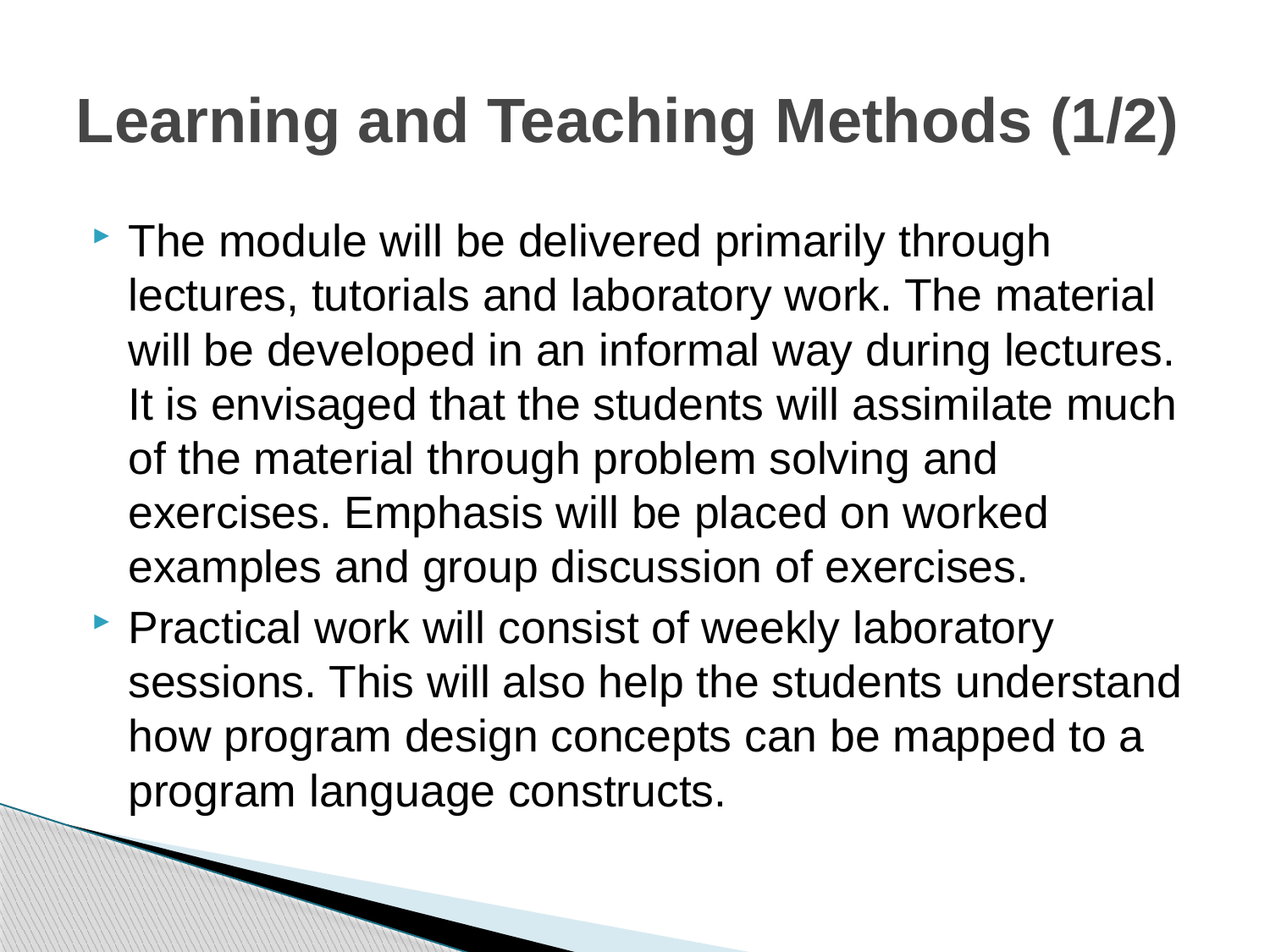

# Learning and Teaching Methods (1/2)
The module will be delivered primarily through lectures, tutorials and laboratory work. The material will be developed in an informal way during lectures. It is envisaged that the students will assimilate much of the material through problem solving and exercises. Emphasis will be placed on worked examples and group discussion of exercises.
Practical work will consist of weekly laboratory sessions. This will also help the students understand how program design concepts can be mapped to a program language constructs.